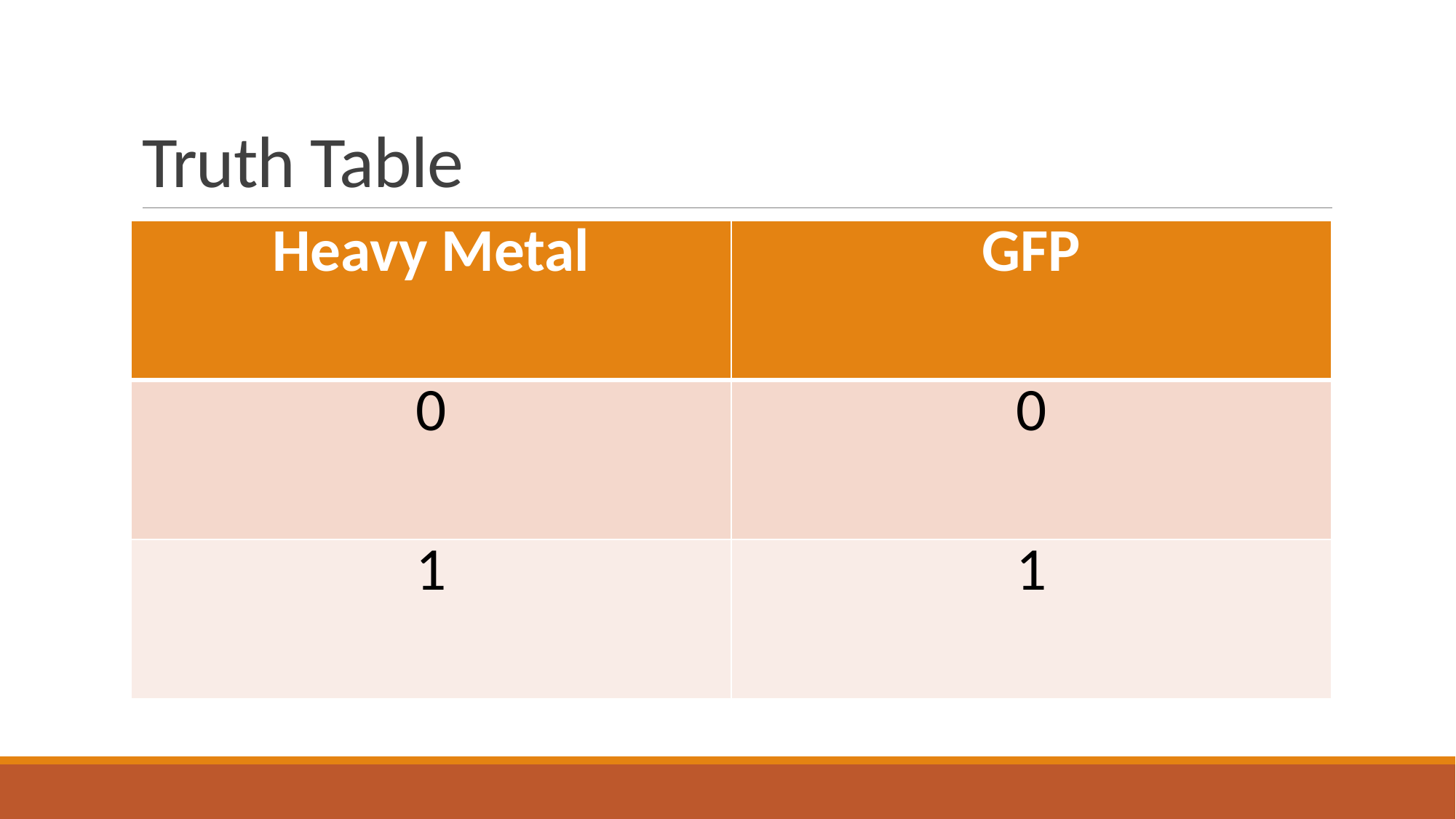

# Truth Table
| Heavy Metal | GFP |
| --- | --- |
| 0 | 0 |
| 1 | 1 |